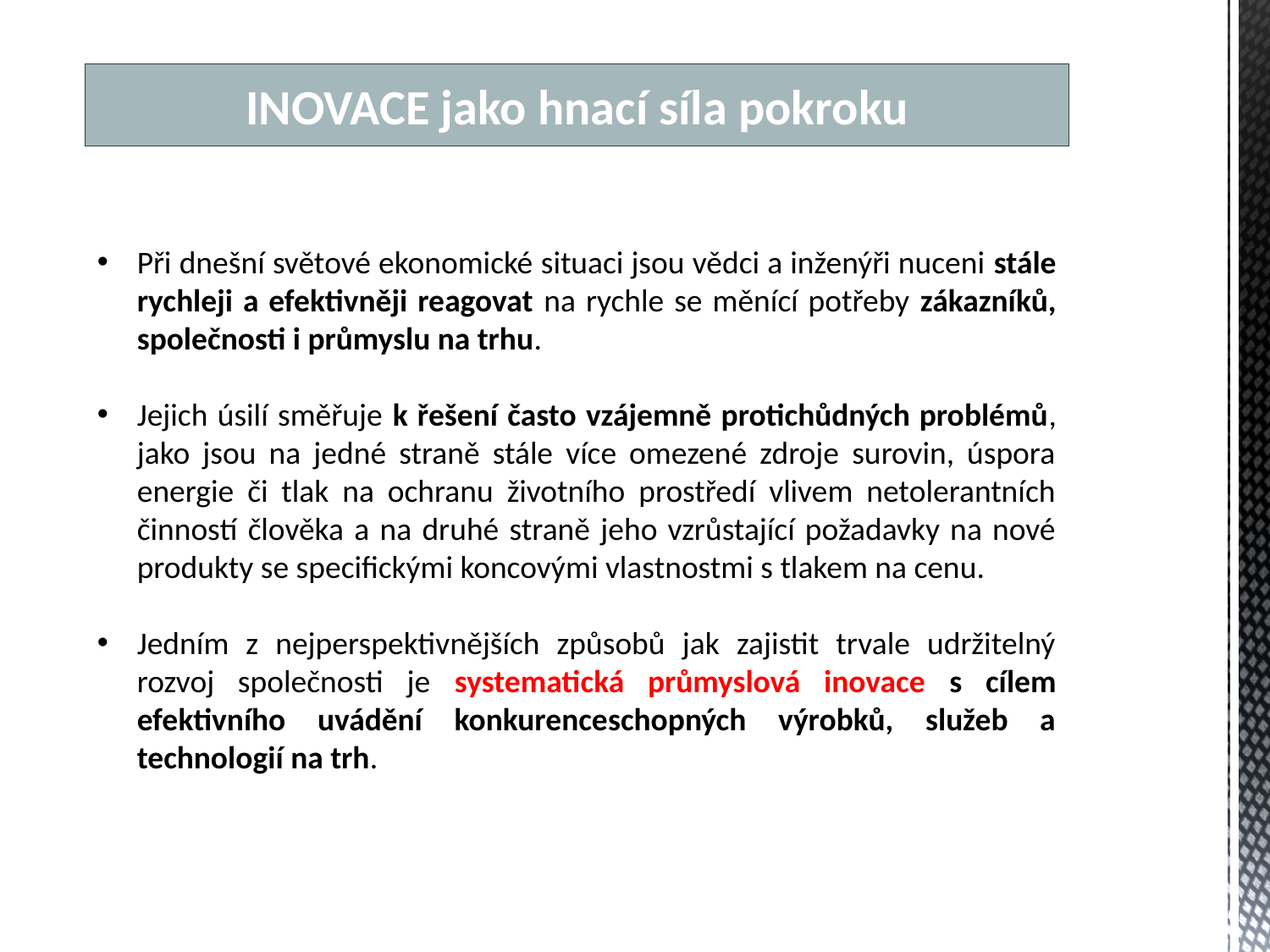

# INOVACE jako hnací síla pokroku
Při dnešní světové ekonomické situaci jsou vědci a inženýři nuceni stále rychleji a efektivněji reagovat na rychle se měnící potřeby zákazníků, společnosti i průmyslu na trhu.

Jejich úsilí směřuje k řešení často vzájemně protichůdných problémů, jako jsou na jedné straně stále více omezené zdroje surovin, úspora energie či tlak na ochranu životního prostředí vlivem netolerantních činností člověka a na druhé straně jeho vzrůstající požadavky na nové produkty se specifickými koncovými vlastnostmi s tlakem na cenu.

Jedním z nejperspektivnějších způsobů jak zajistit trvale udržitelný rozvoj společnosti je systematická průmyslová inovace s cílem efektivního uvádění konkurenceschopných výrobků, služeb a technologií na trh.